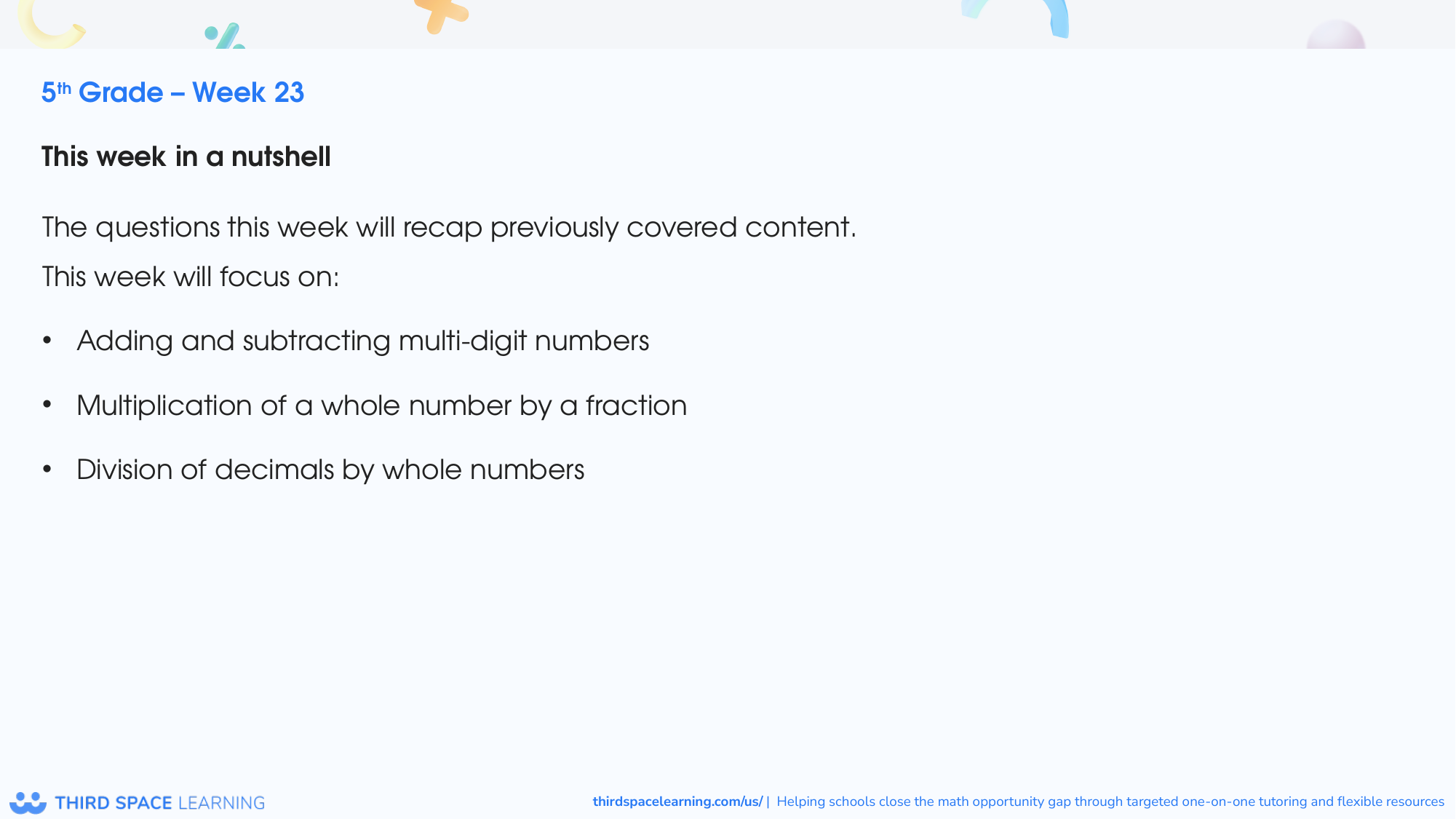

5th Grade – Week 23
This week in a nutshell
The questions this week will recap previously covered content. 
This week will focus on:
Adding and subtracting multi-digit numbers
Multiplication of a whole number by a fraction
Division of decimals by whole numbers